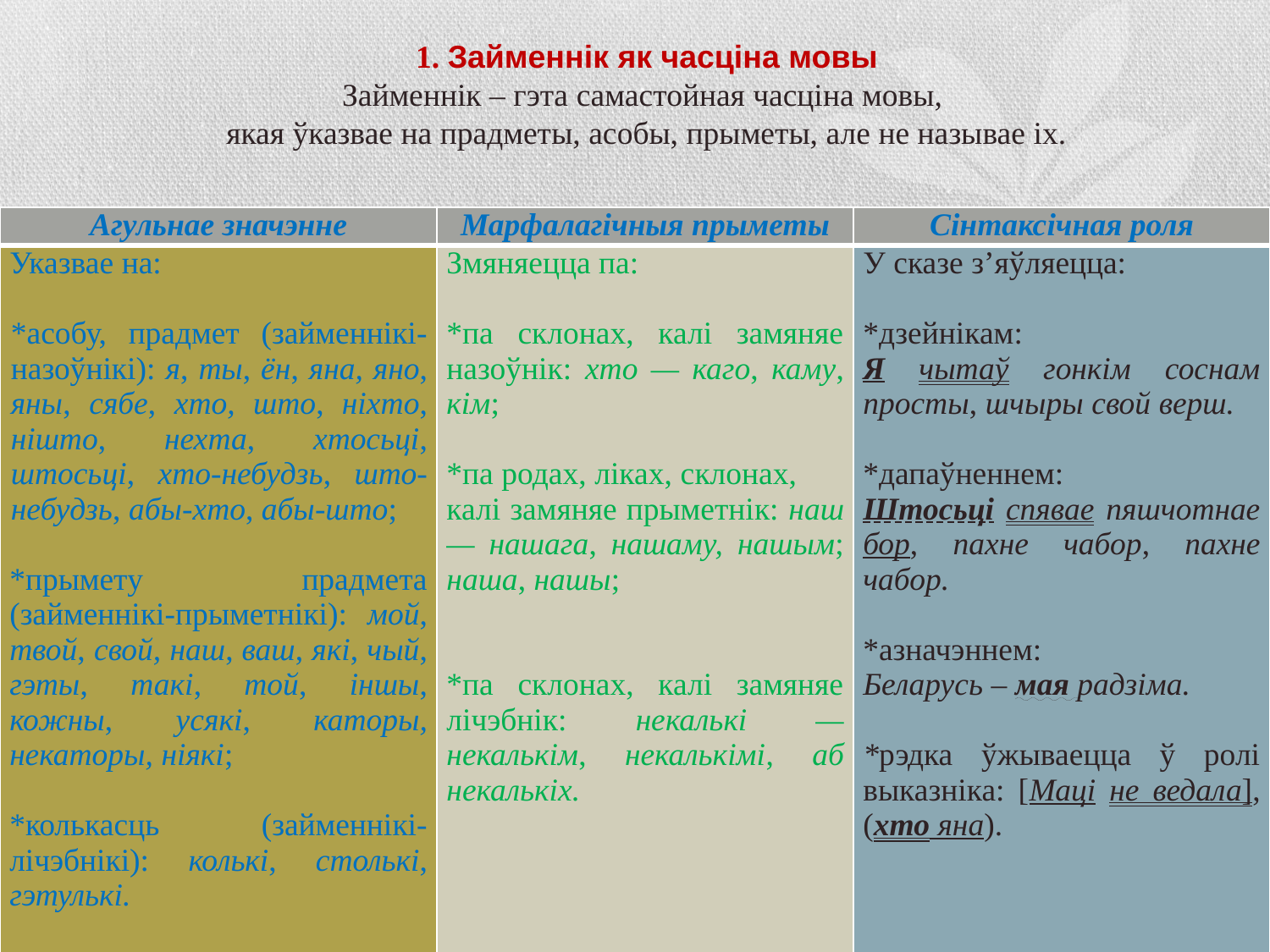

1. Займеннік як часціна мовы
Займеннік – гэта самастойная часціна мовы,
якая ўказвае на прадметы, асобы, прыметы, але не называе іх.

| Агульнае значэнне | Марфалагічныя прыметы | Сінтаксічная роля |
| --- | --- | --- |
| Указвае на: \*асобу, прадмет (займеннікі-назоўнікі): я, ты, ён, яна, яно, яны, сябе, хто, што, ніхто, нішто, нехта, хтосьці, штосьці, хто-небудзь, што-небудзь, абы-хто, абы-што; \*прымету прадмета (займеннікі-прыметнікі): мой, твой, свой, наш, ваш, які, чый, гэты, такі, той, іншы, кожны, усякі, каторы, некаторы, ніякі; \*колькасць (займеннікі-лічэбнікі): колькі, столькі, гэтулькі. | Змяняецца па: \*па склонах, калі замяняе назоўнік: хто — каго, каму, кім; \*па родах, ліках, склонах, калі замяняе прыметнік: наш — нашага, нашаму, нашым; наша, нашы; \*па склонах, калі замяняе лічэбнік: некалькі — некалькім, некалькімі, аб некалькіх. | У сказе з’яўляецца: \*дзейнікам: Я чытаў гонкім соснам просты, шчыры свой верш. \*дапаўненнем: Штосьці спявае пяшчотнае бор, пахне чабор, пахне чабор. \*азначэннем: Беларусь – мая радзіма. \*рэдка ўжываецца ў ролі выказніка: [Маці не ведала], (хто яна). |
|  |  |  |